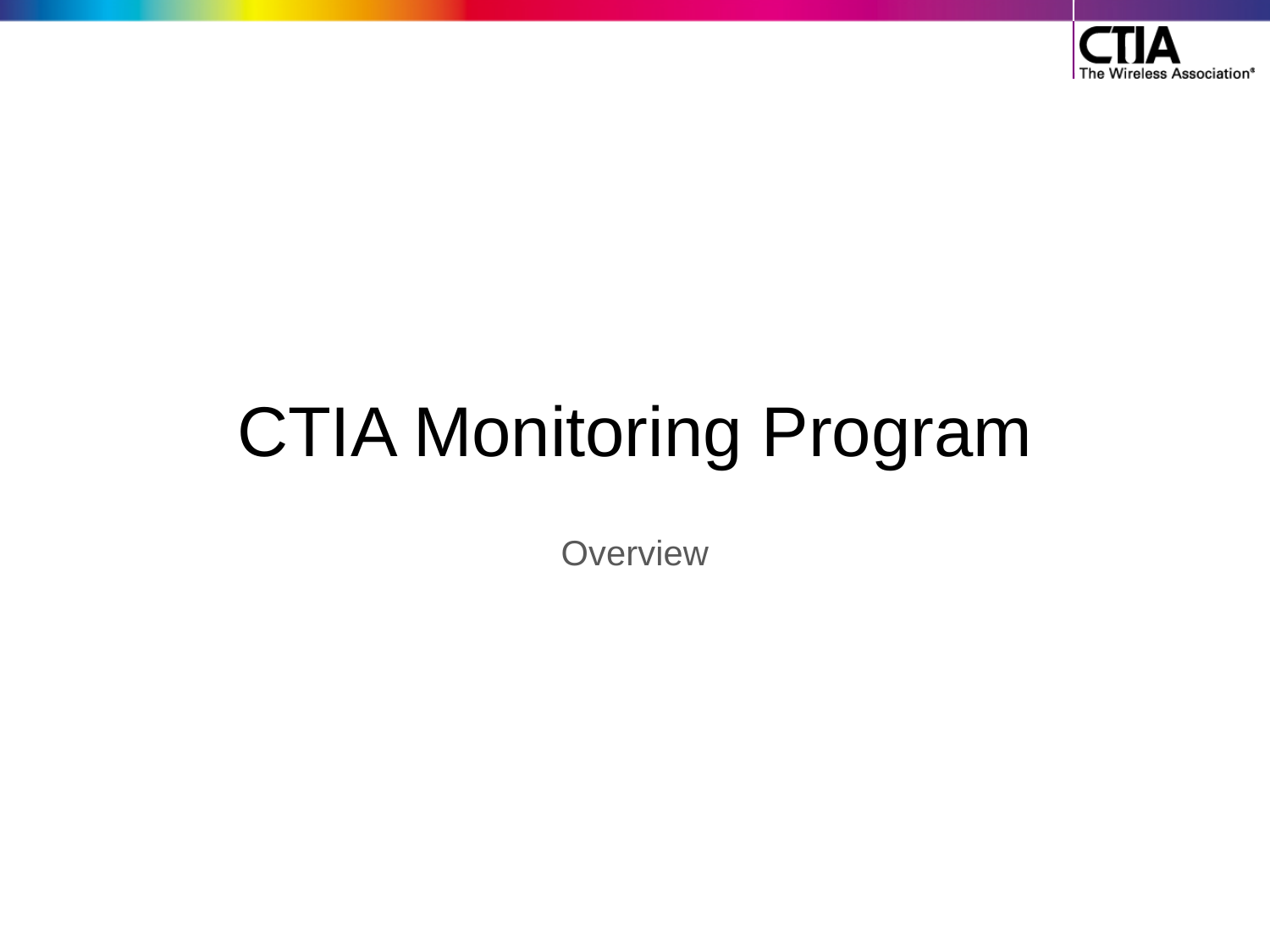

# CTIA Monitoring Program
Overview
WMC Global proprietary and confidential • Do not distribute
© 2011 Wireless Media Consulting, Inc.